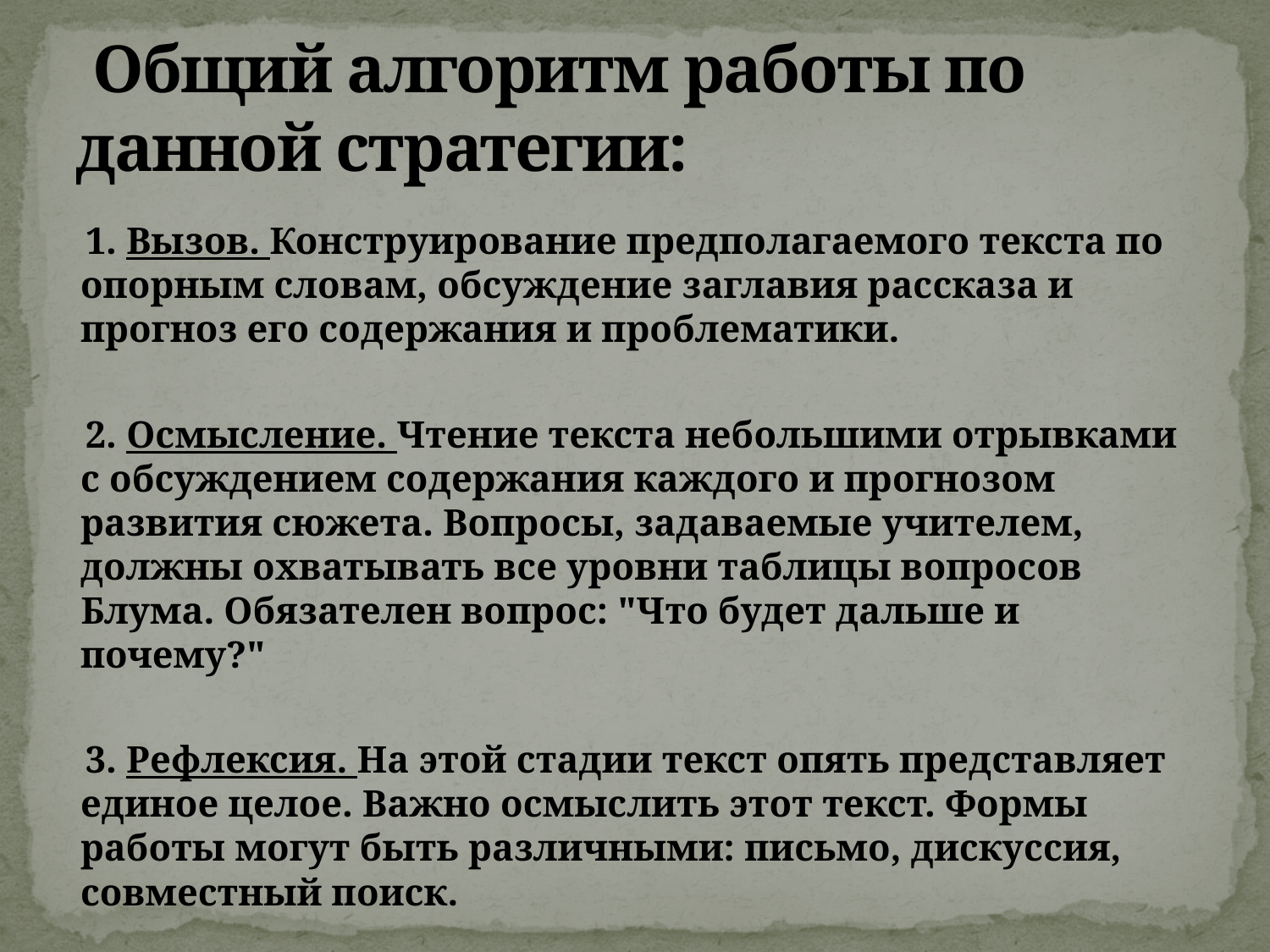

# Общий алгоритм работы по данной стратегии:
    1. Вызов. Конструирование предполагаемого текста по опорным словам, обсуждение заглавия рассказа и прогноз его содержания и проблематики.

    2. Осмысление. Чтение текста небольшими отрывками с обсуждением содержания каждого и прогнозом развития сюжета. Вопросы, задаваемые учителем, должны охватывать все уровни таблицы вопросов Блума. Обязателен вопрос: "Что будет дальше и почему?"

    3. Рефлексия. На этой стадии текст опять представляет единое целое. Важно осмыслить этот текст. Формы работы могут быть различными: письмо, дискуссия, совместный поиск.